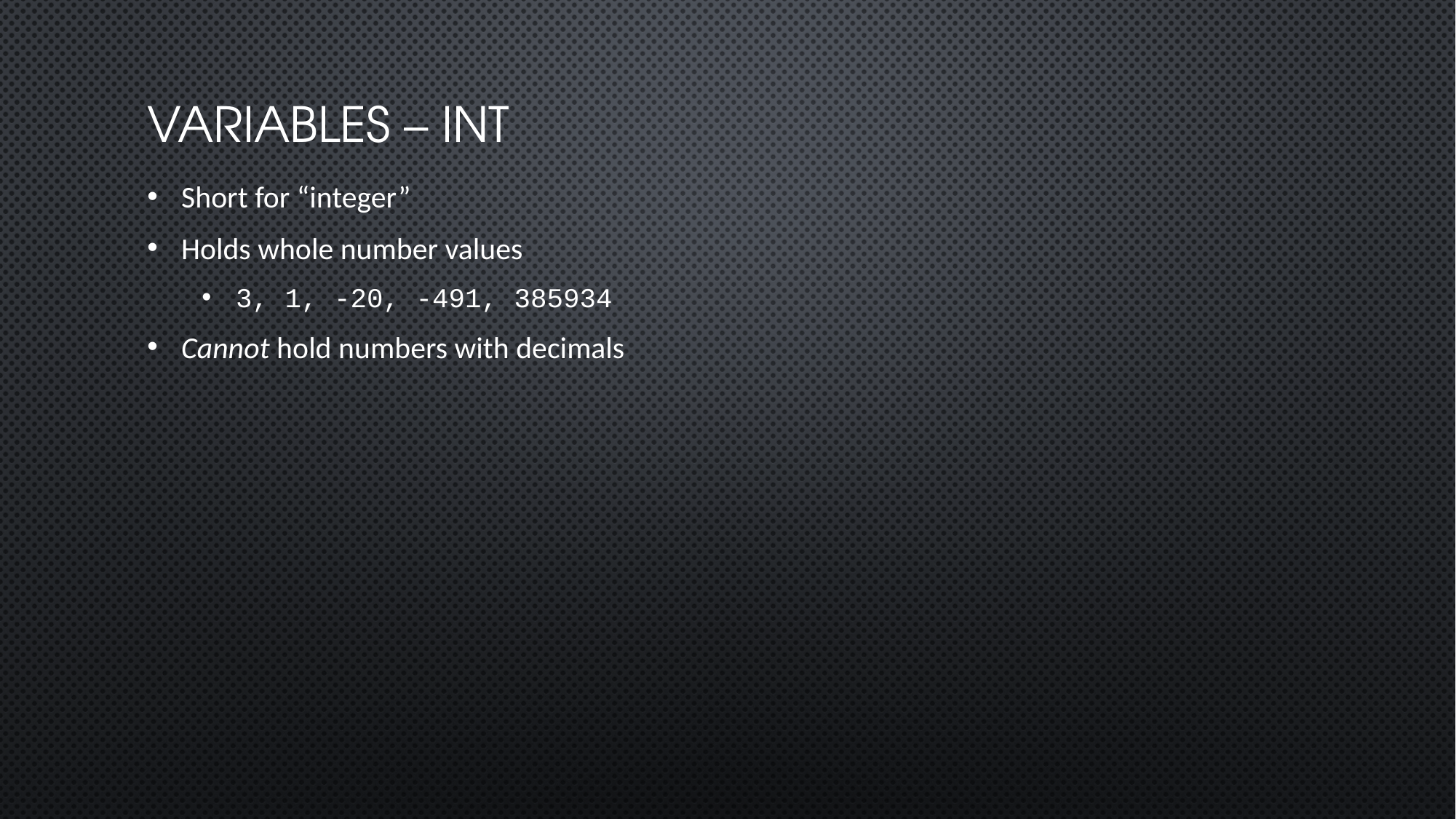

# Variables – int
Short for “integer”
Holds whole number values
3, 1, -20, -491, 385934
Cannot hold numbers with decimals